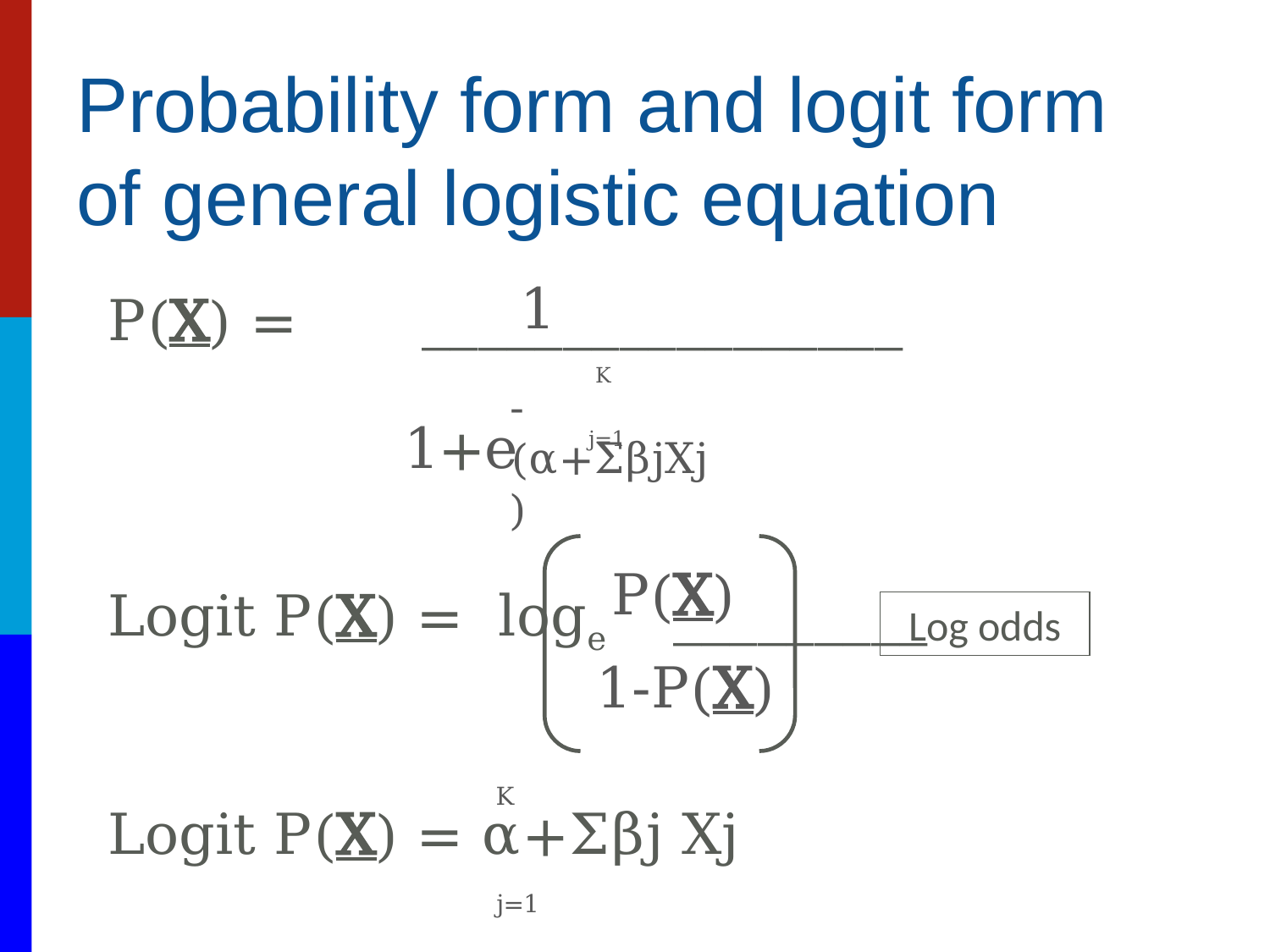

# Probability form and logit form of general logistic equation
1
P(X) =       _________________

Logit P(X) =  loge     _________

Logit P(X) = α+Σβj Xj
  K

 j=1
-(α+ΣβjXj)
1+e

  P(X)
Log odds
 1-P(X)
 K

 j=1